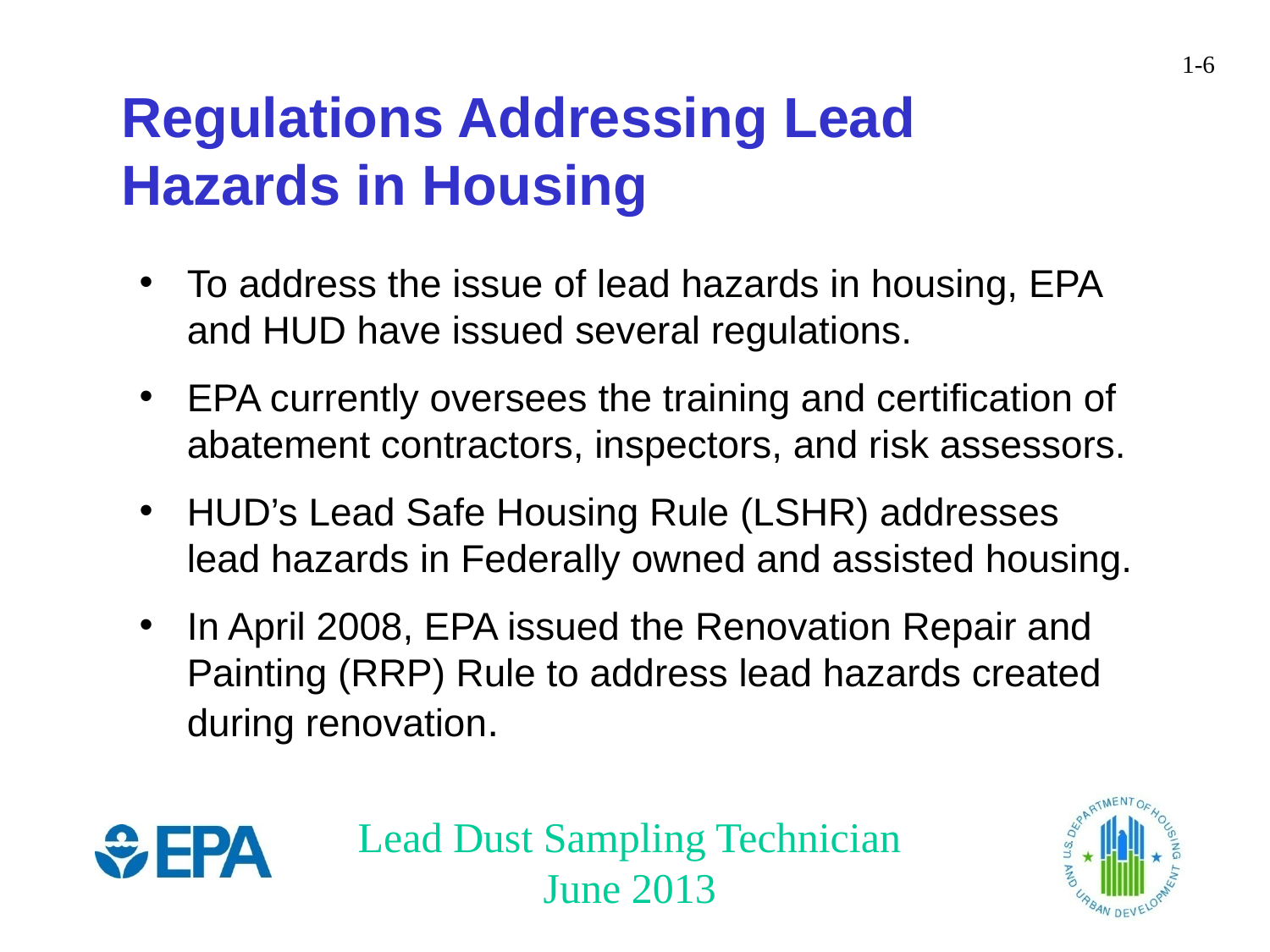

# Regulations Addressing Lead Hazards in Housing
To address the issue of lead hazards in housing, EPA and HUD have issued several regulations.
EPA currently oversees the training and certification of abatement contractors, inspectors, and risk assessors.
HUD’s Lead Safe Housing Rule (LSHR) addresses lead hazards in Federally owned and assisted housing.
In April 2008, EPA issued the Renovation Repair and Painting (RRP) Rule to address lead hazards created during renovation.